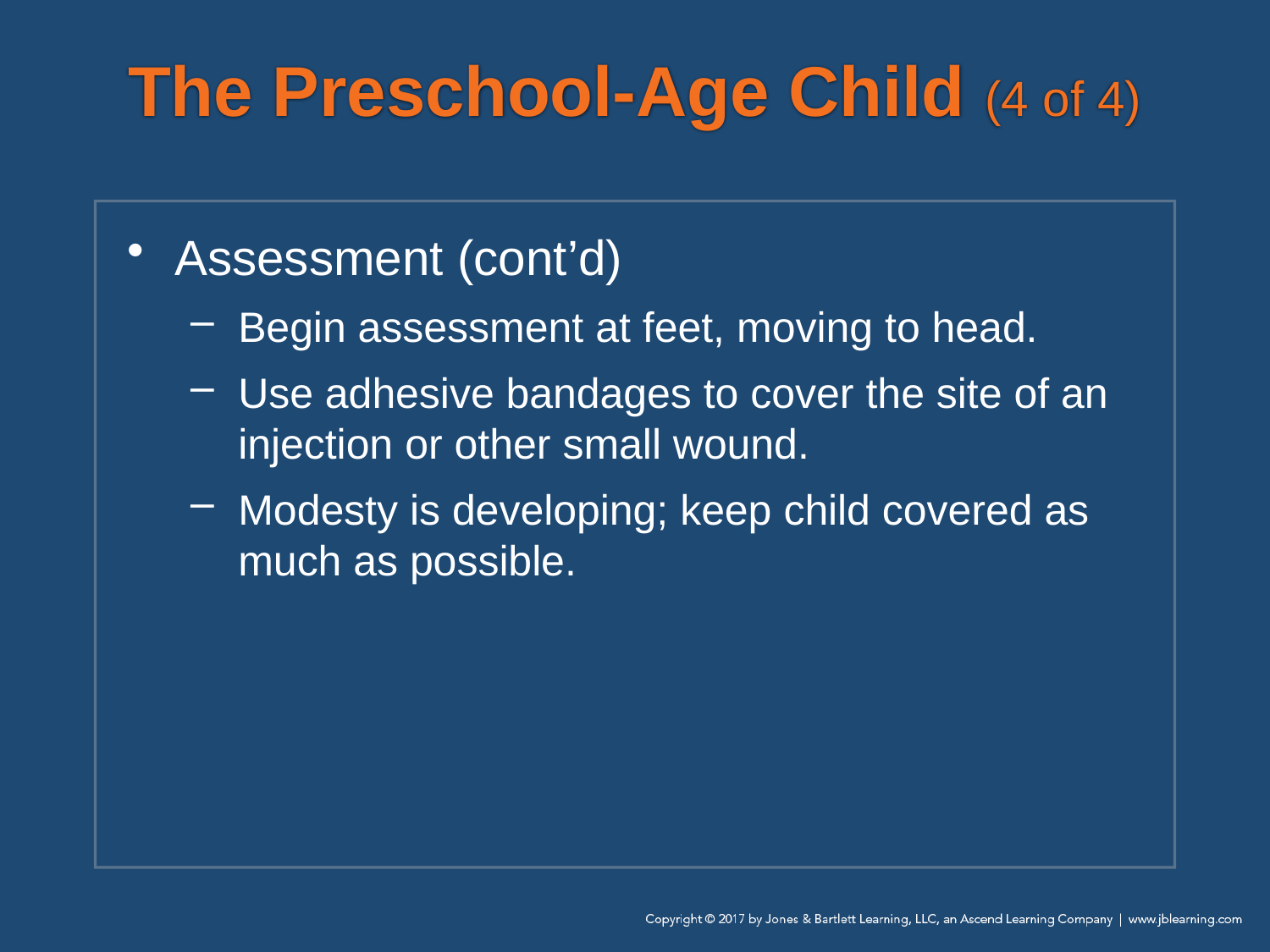

# The Preschool-Age Child (4 of 4)
Assessment (cont’d)
Begin assessment at feet, moving to head.
Use adhesive bandages to cover the site of an injection or other small wound.
Modesty is developing; keep child covered as much as possible.